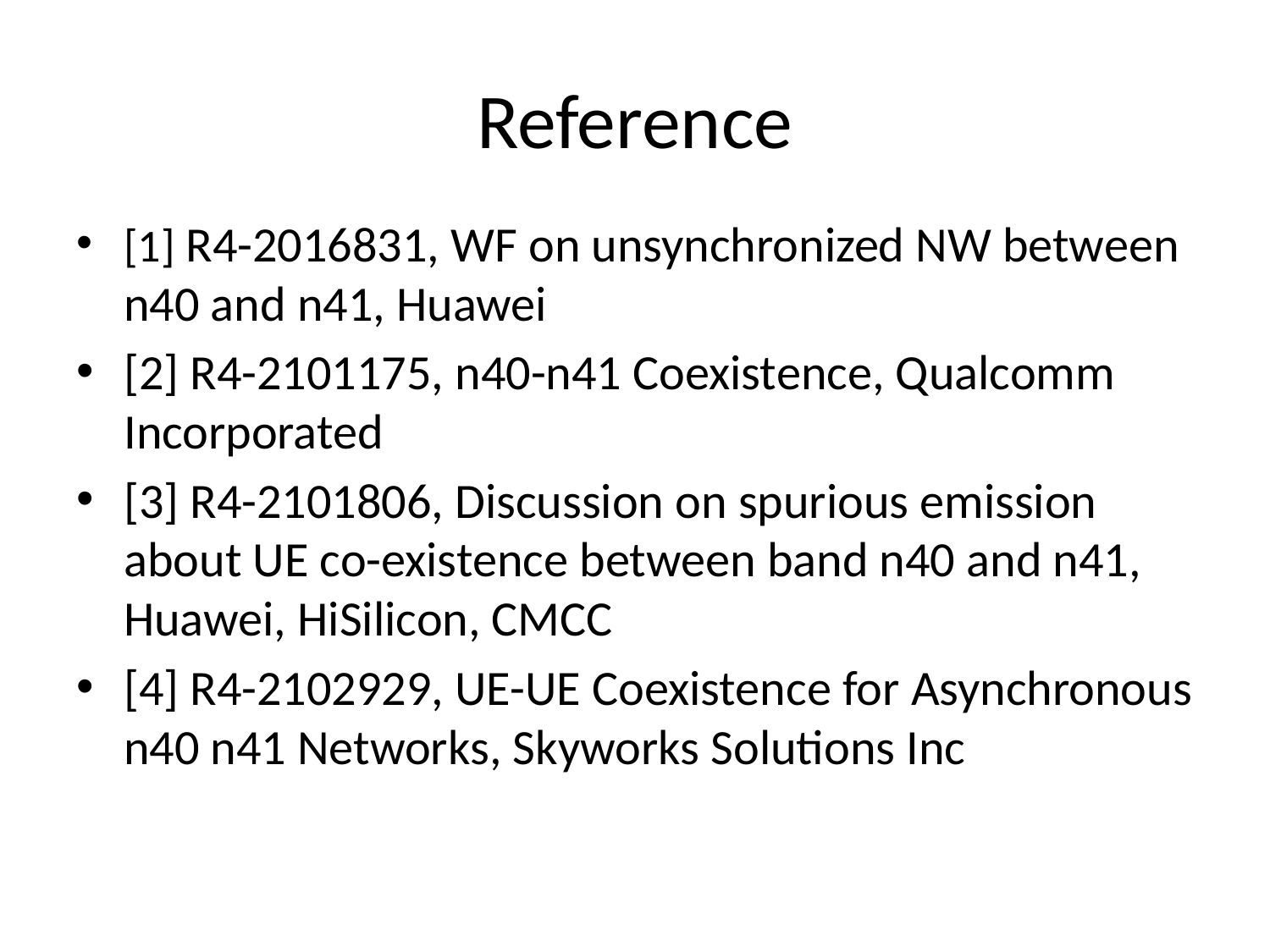

# Reference
[1] R4-2016831, WF on unsynchronized NW between n40 and n41, Huawei
[2] R4-2101175, n40-n41 Coexistence, Qualcomm Incorporated
[3] R4-2101806, Discussion on spurious emission about UE co-existence between band n40 and n41, Huawei, HiSilicon, CMCC
[4] R4-2102929, UE-UE Coexistence for Asynchronous n40 n41 Networks, Skyworks Solutions Inc